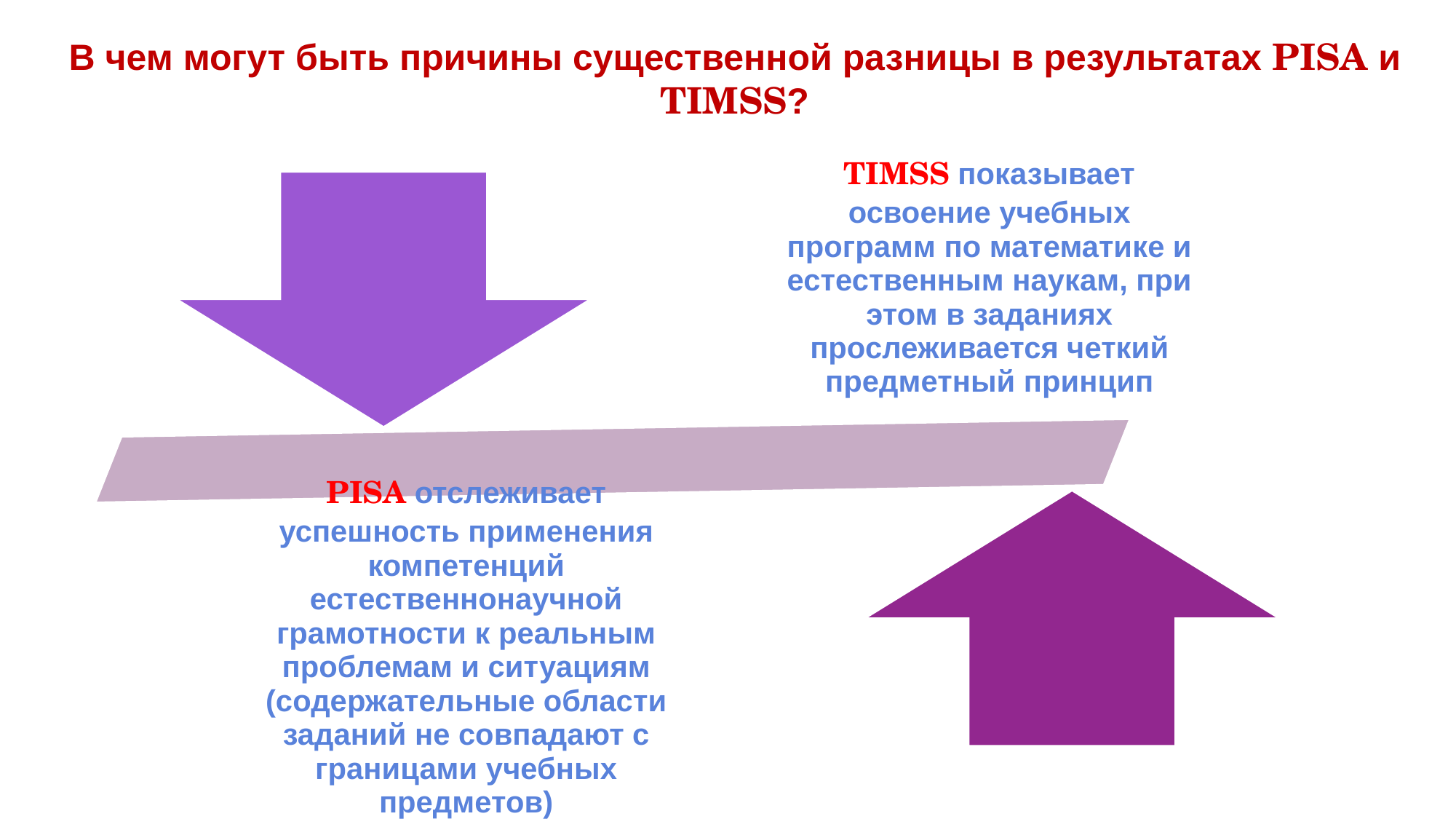

В чем могут быть причины существенной разницы в результатах PISA и TIMSS?
TIMSS показывает освоение учебных программ по математике и естественным наукам, при этом в заданиях прослеживается четкий предметный принцип
PISA отслеживает успешность применения компетенций естественнонаучной грамотности к реальным проблемам и ситуациям (содержательные области заданий не совпадают с границами учебных предметов)